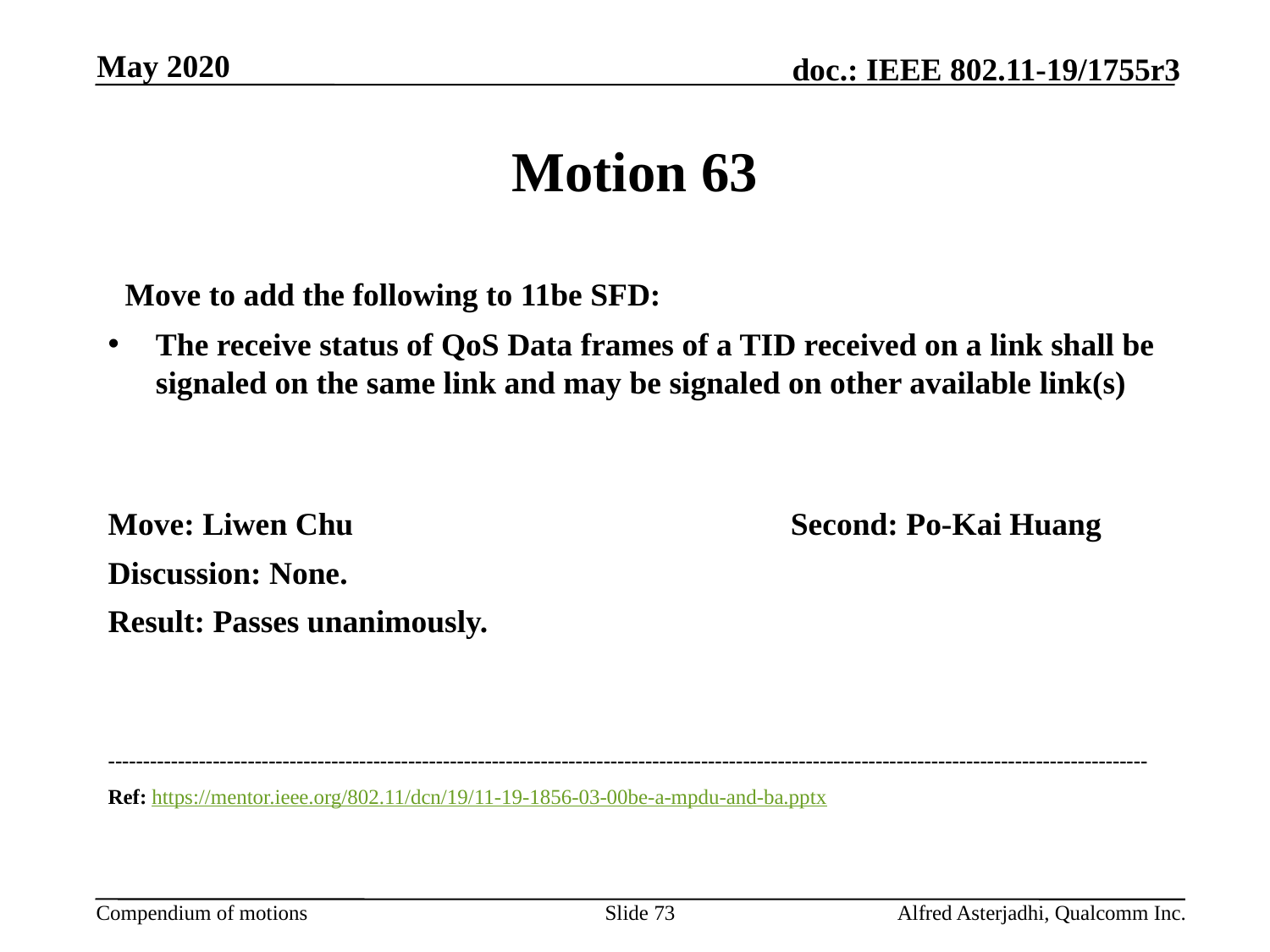

May 2020
# Motion 63
  Move to add the following to 11be SFD:
The receive status of QoS Data frames of a TID received on a link shall be signaled on the same link and may be signaled on other available link(s)

Move: Liwen Chu				Second: Po-Kai Huang
Discussion: None.
Result: Passes unanimously.

-----------------------------------------------------------------------------------------------------------------------------------------------------
Ref: https://mentor.ieee.org/802.11/dcn/19/11-19-1856-03-00be-a-mpdu-and-ba.pptx
Slide 73
Alfred Asterjadhi, Qualcomm Inc.